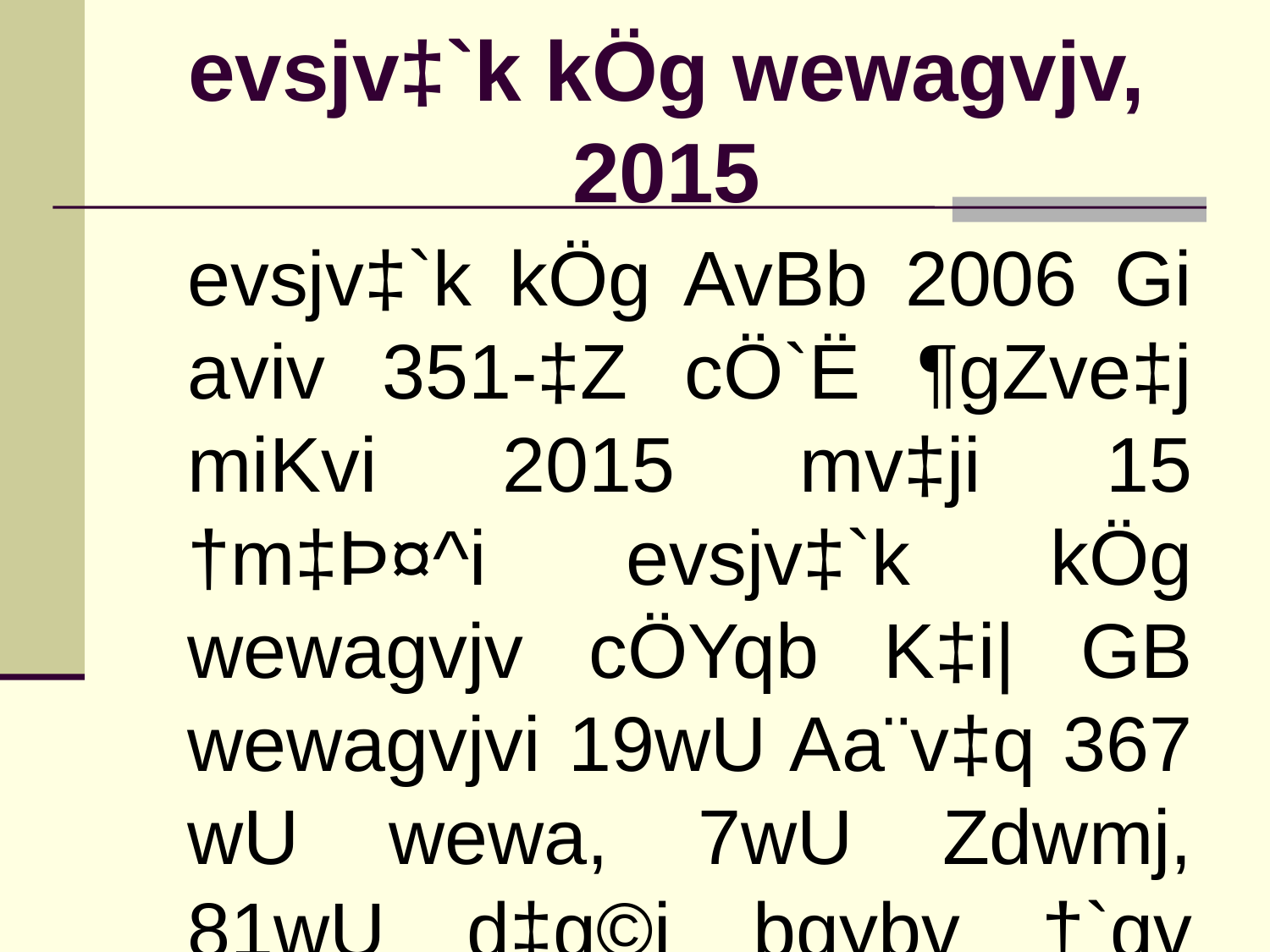

# evsjv‡`k kÖg wewagvjv, 2015
	evsjv‡`k kÖg AvBb 2006 Gi aviv 351-‡Z cÖ`Ë ¶gZve‡j miKvi 2015 mv‡ji 15 †m‡Þ¤^i evsjv‡`k kÖg wewagvjv cÖYqb K‡i| GB wewagvjvi 19wU Aa¨v‡q 367 wU wewa, 7wU Zdwmj, 81wU d‡g©i bgybv †`qv Av‡Q|